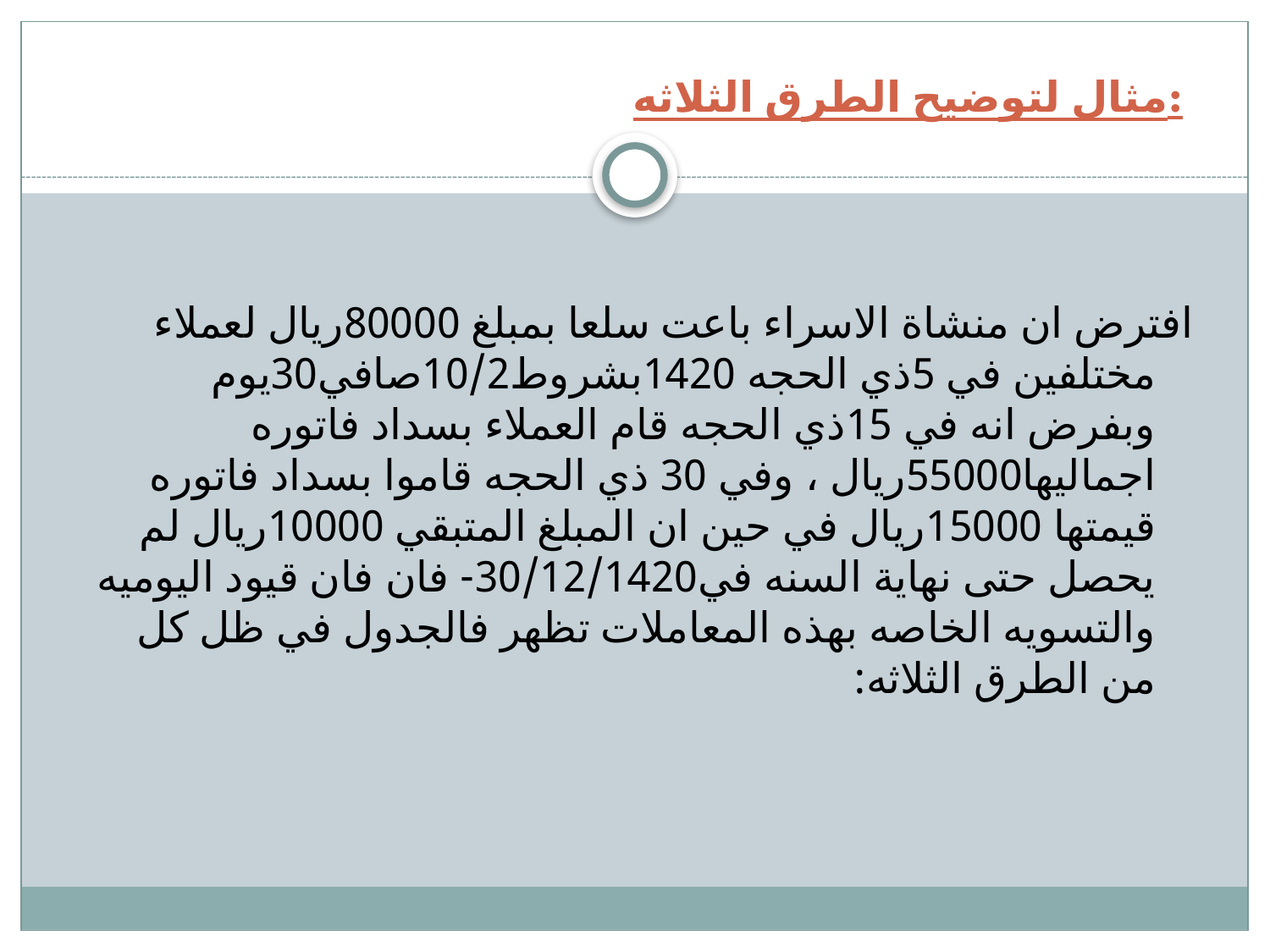

مثال لتوضيح الطرق الثلاثه:

افترض ان منشاة الاسراء باعت سلعا بمبلغ 80000ريال لعملاء مختلفين في 5ذي الحجه 1420بشروط10/2صافي30يوم وبفرض انه في 15ذي الحجه قام العملاء بسداد فاتوره اجماليها55000ريال ، وفي 30 ذي الحجه قاموا بسداد فاتوره قيمتها 15000ريال في حين ان المبلغ المتبقي 10000ريال لم يحصل حتى نهاية السنه في30/12/1420- فان فان قيود اليوميه والتسويه الخاصه بهذه المعاملات تظهر فالجدول في ظل كل من الطرق الثلاثه: